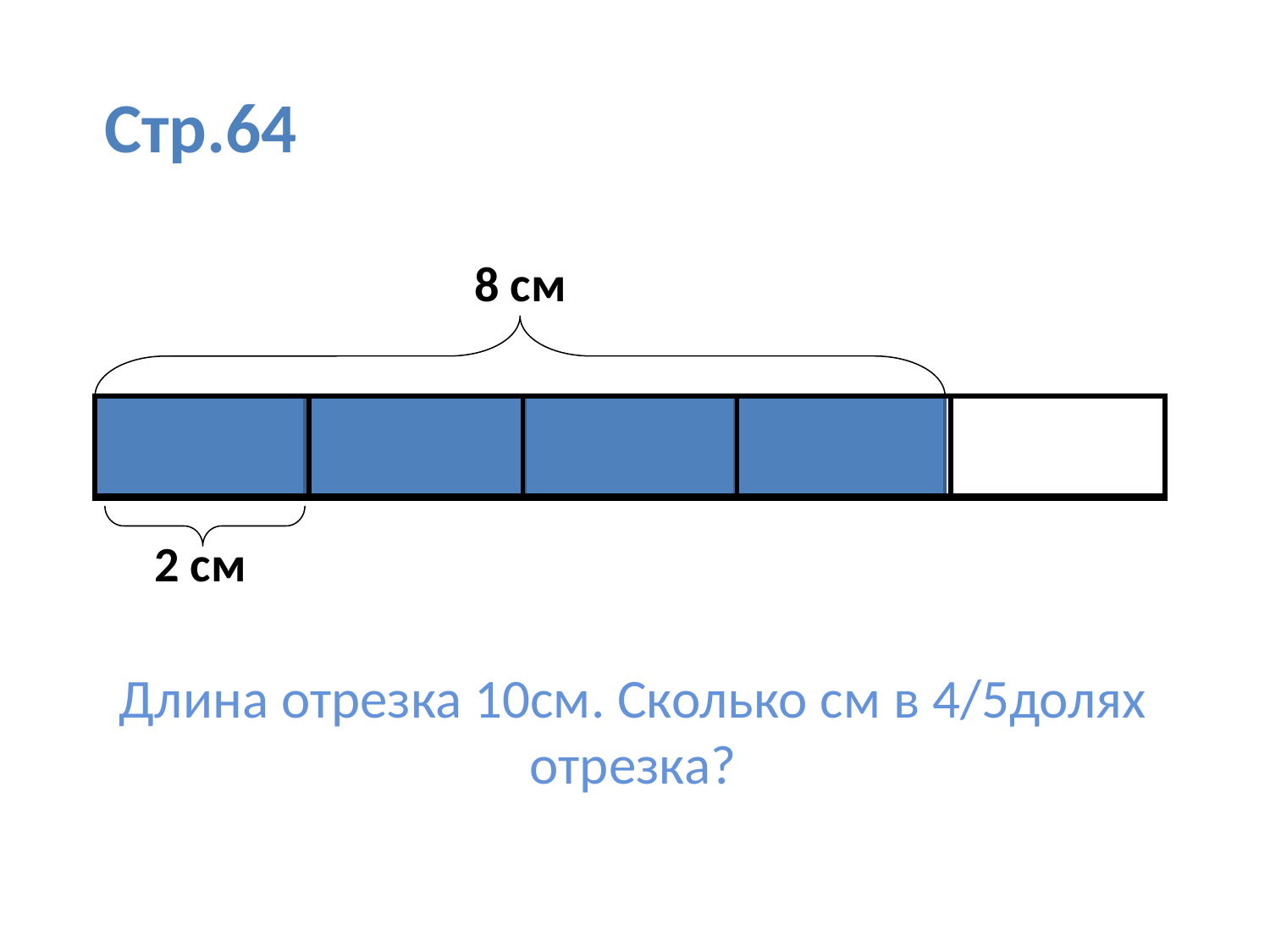

Стр.64

8 см
|  |  |  |  |  |
| --- | --- | --- | --- | --- |

2 см
# Длина отрезка 10см. Сколько см в 4/5долях отрезка?